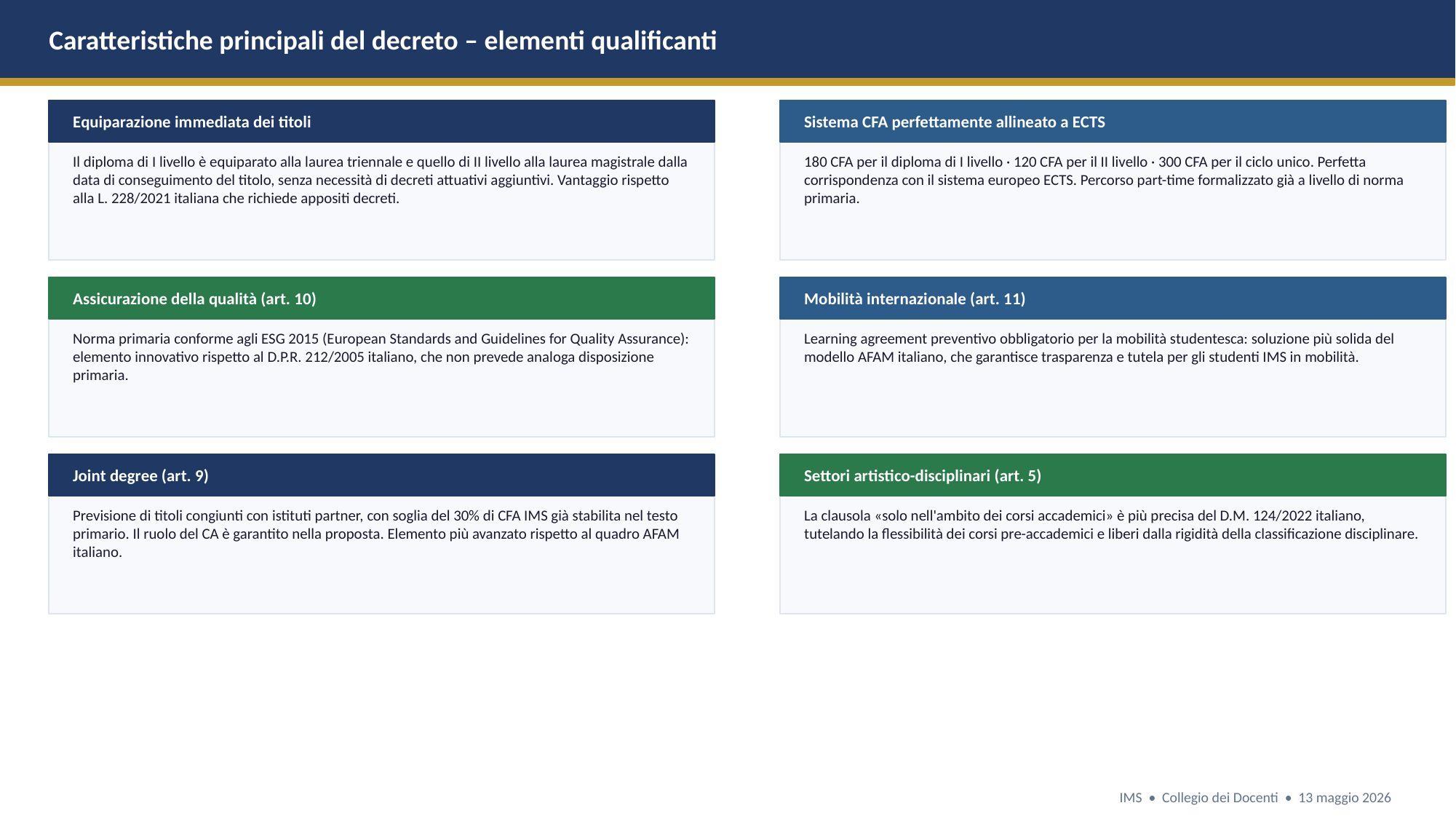

Caratteristiche principali del decreto – elementi qualificanti

Equiparazione immediata dei titoli

Sistema CFA perfettamente allineato a ECTS
Il diploma di I livello è equiparato alla laurea triennale e quello di II livello alla laurea magistrale dalla data di conseguimento del titolo, senza necessità di decreti attuativi aggiuntivi. Vantaggio rispetto alla L. 228/2021 italiana che richiede appositi decreti.
180 CFA per il diploma di I livello · 120 CFA per il II livello · 300 CFA per il ciclo unico. Perfetta corrispondenza con il sistema europeo ECTS. Percorso part-time formalizzato già a livello di norma primaria.

Assicurazione della qualità (art. 10)

Mobilità internazionale (art. 11)
Norma primaria conforme agli ESG 2015 (European Standards and Guidelines for Quality Assurance): elemento innovativo rispetto al D.P.R. 212/2005 italiano, che non prevede analoga disposizione primaria.
Learning agreement preventivo obbligatorio per la mobilità studentesca: soluzione più solida del modello AFAM italiano, che garantisce trasparenza e tutela per gli studenti IMS in mobilità.

Joint degree (art. 9)

Settori artistico-disciplinari (art. 5)
Previsione di titoli congiunti con istituti partner, con soglia del 30% di CFA IMS già stabilita nel testo primario. Il ruolo del CA è garantito nella proposta. Elemento più avanzato rispetto al quadro AFAM italiano.
La clausola «solo nell'ambito dei corsi accademici» è più precisa del D.M. 124/2022 italiano, tutelando la flessibilità dei corsi pre-accademici e liberi dalla rigidità della classificazione disciplinare.
IMS  •  Collegio dei Docenti  •  13 maggio 2026